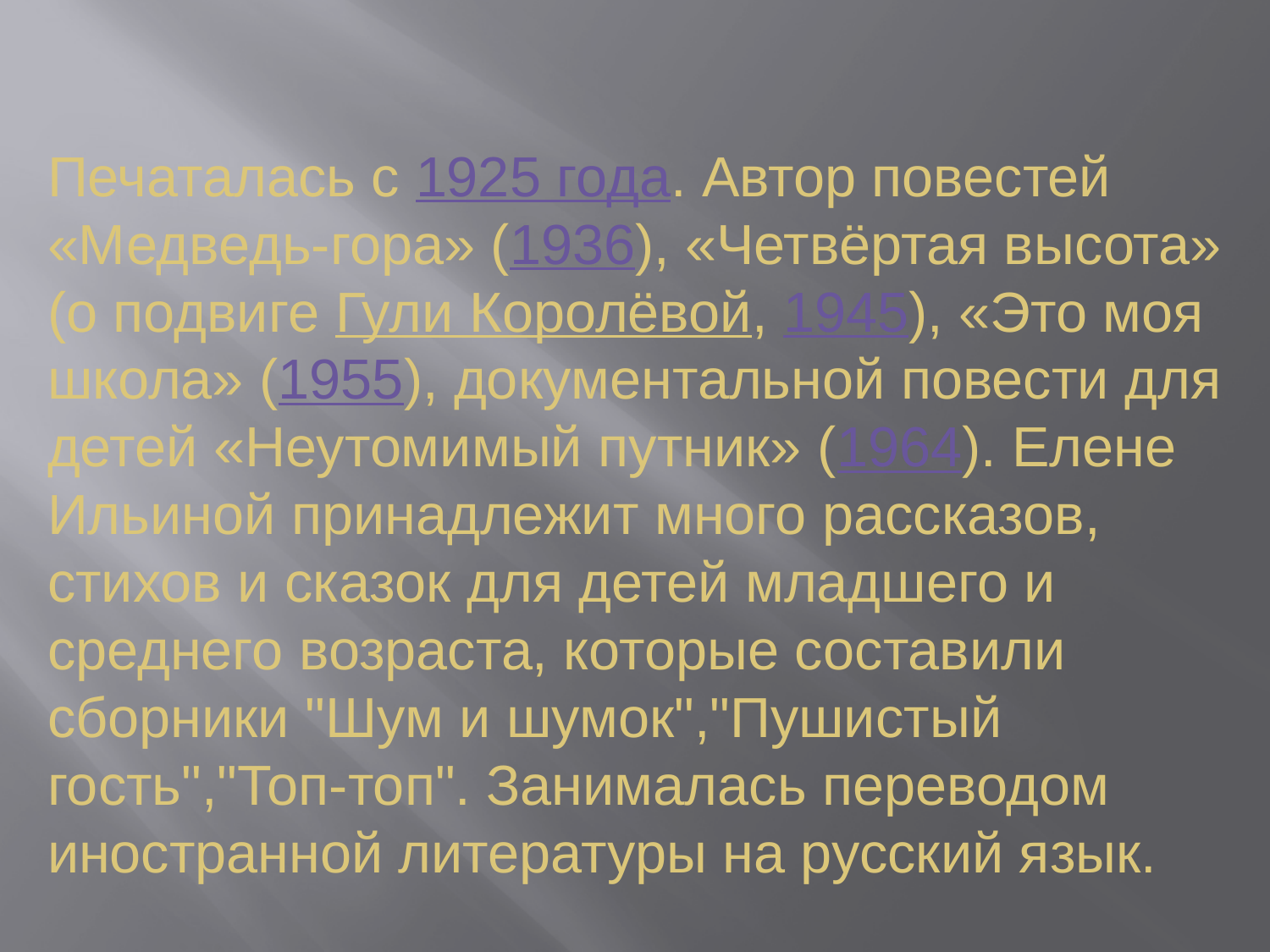

# Печаталась с 1925 года. Автор повестей «Медведь-гора» (1936), «Четвёртая высота» (о подвиге Гули Королёвой, 1945), «Это моя школа» (1955), документальной повести для детей «Неутомимый путник» (1964). Елене Ильиной принадлежит много рассказов, стихов и сказок для детей младшего и среднего возраста, которые составили сборники "Шум и шумок","Пушистый гость","Топ-топ". Занималась переводом иностранной литературы на русский язык.